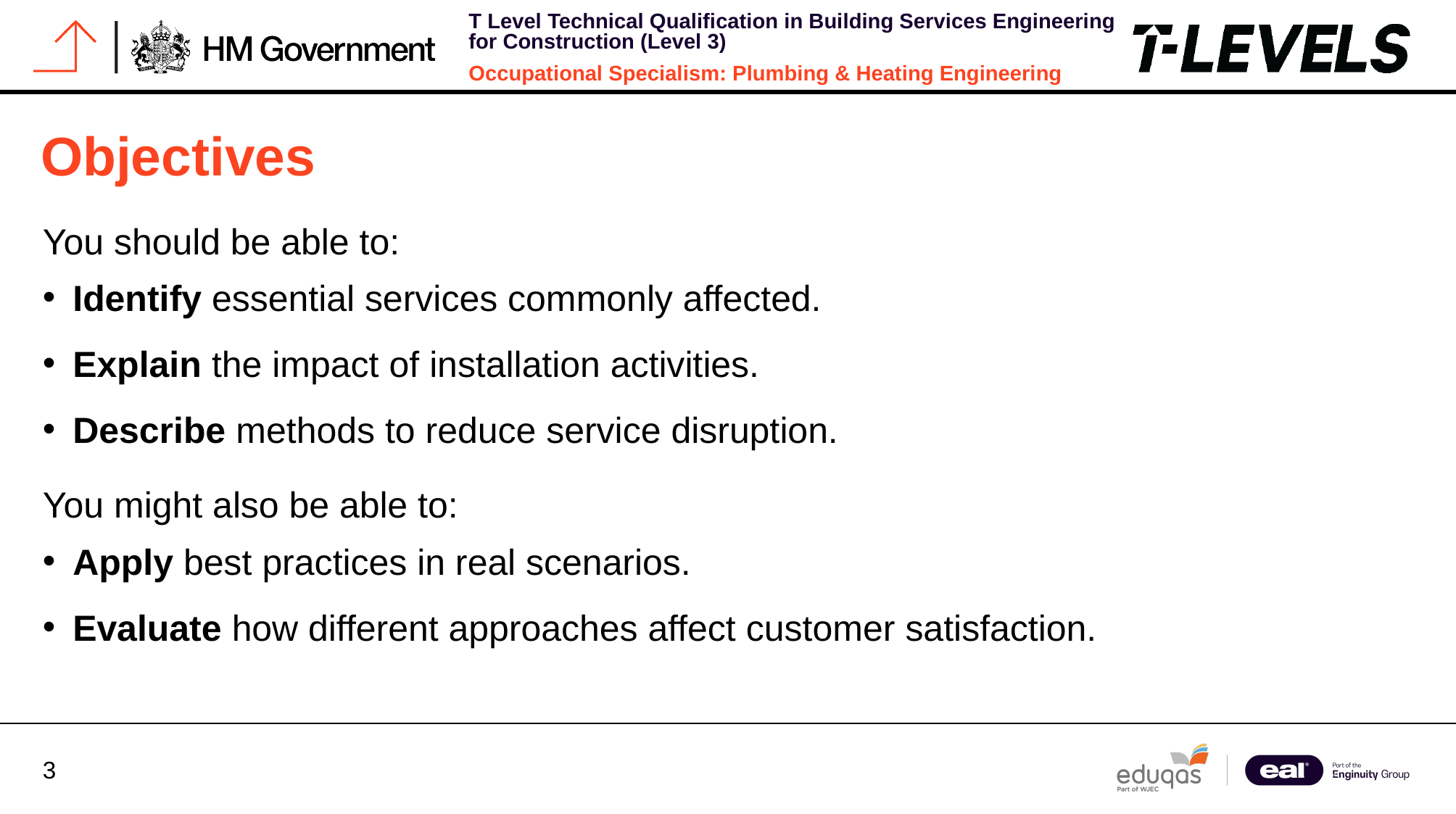

# Objectives
You should be able to:
Identify essential services commonly affected.
Explain the impact of installation activities.
Describe methods to reduce service disruption.
You might also be able to:
Apply best practices in real scenarios.
Evaluate how different approaches affect customer satisfaction.